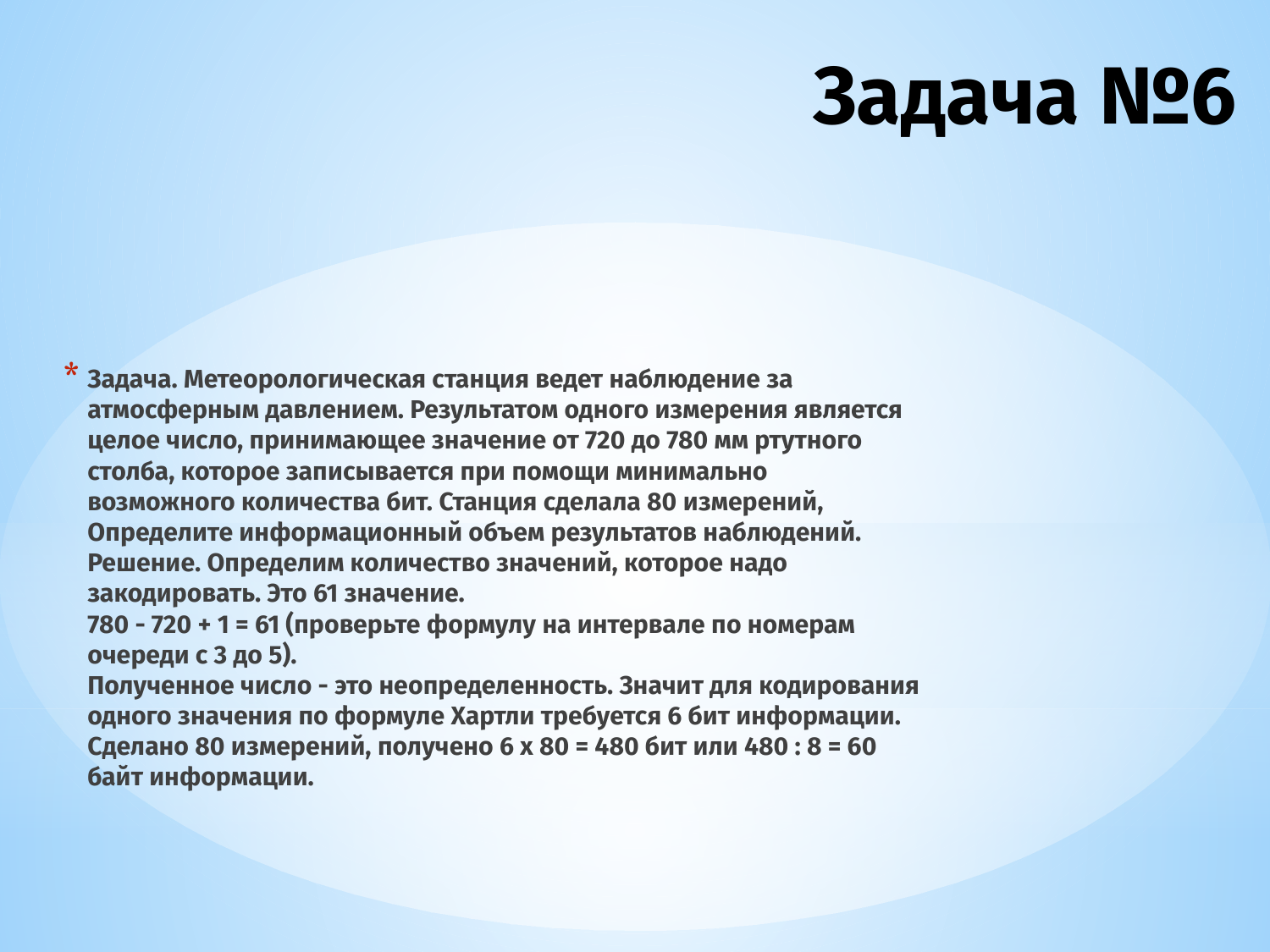

# Задача №6
Задача. Метеорологическая станция ведет наблюдение за атмосферным давлением. Результатом одного измерения является целое число, принимающее значение от 720 до 780 мм ртутного столба, которое записывается при помощи минимально возможного количества бит. Станция сделала 80 измерений, Определите информационный объем результатов наблюдений.
Решение. Определим количество значений, которое надо закодировать. Это 61 значение.
780 - 720 + 1 = 61 (проверьте формулу на интервале по номерам очереди с 3 до 5).
Полученное число - это неопределенность. Значит для кодирования одного значения по формуле Хартли требуется 6 бит информации.
Сделано 80 измерений, получено 6 х 80 = 480 бит или 480 : 8 = 60 байт информации.